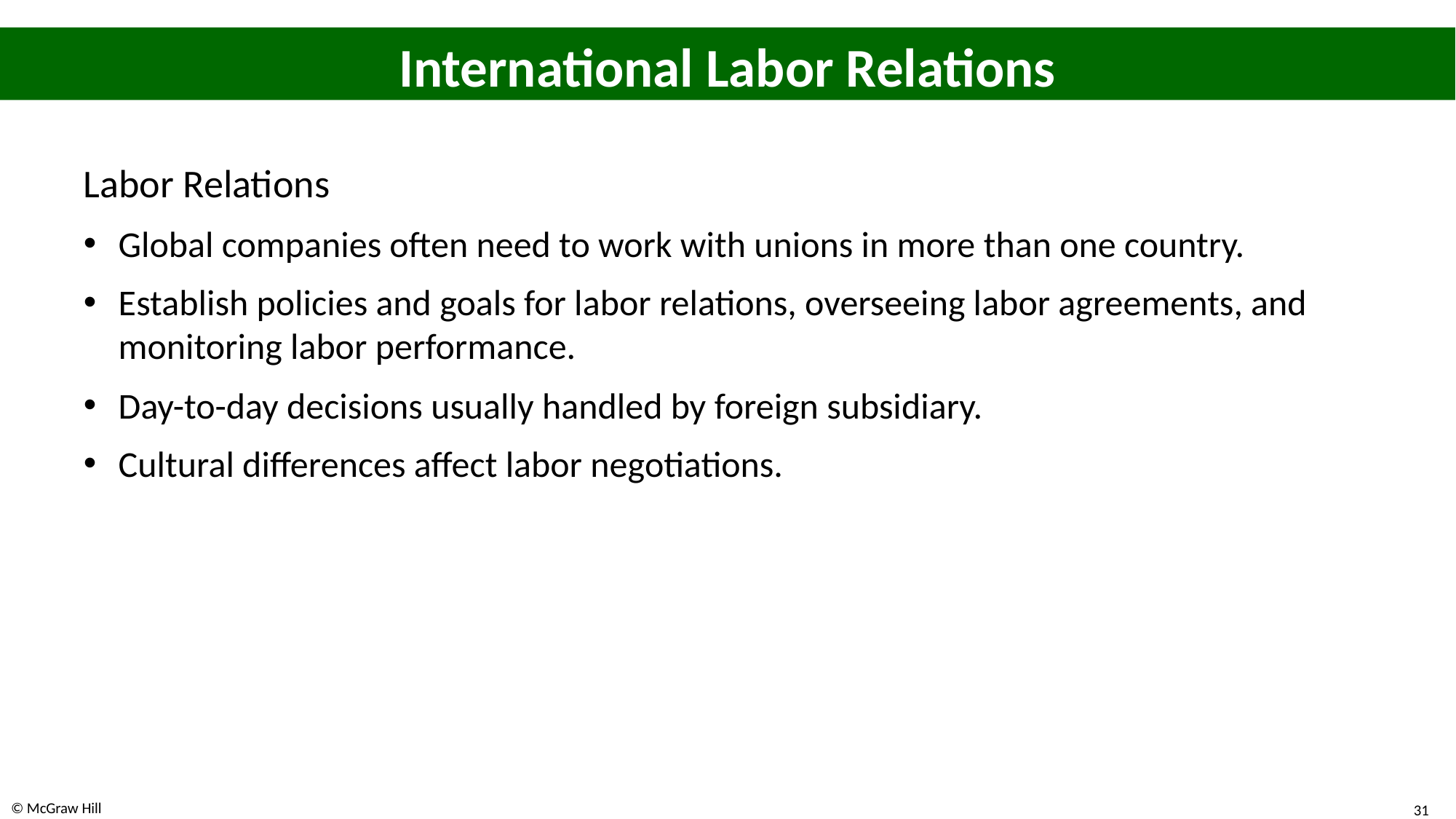

# International Labor Relations
Labor Relations
Global companies often need to work with unions in more than one country.
Establish policies and goals for labor relations, overseeing labor agreements, and monitoring labor performance.
Day-to-day decisions usually handled by foreign subsidiary.
Cultural differences affect labor negotiations.